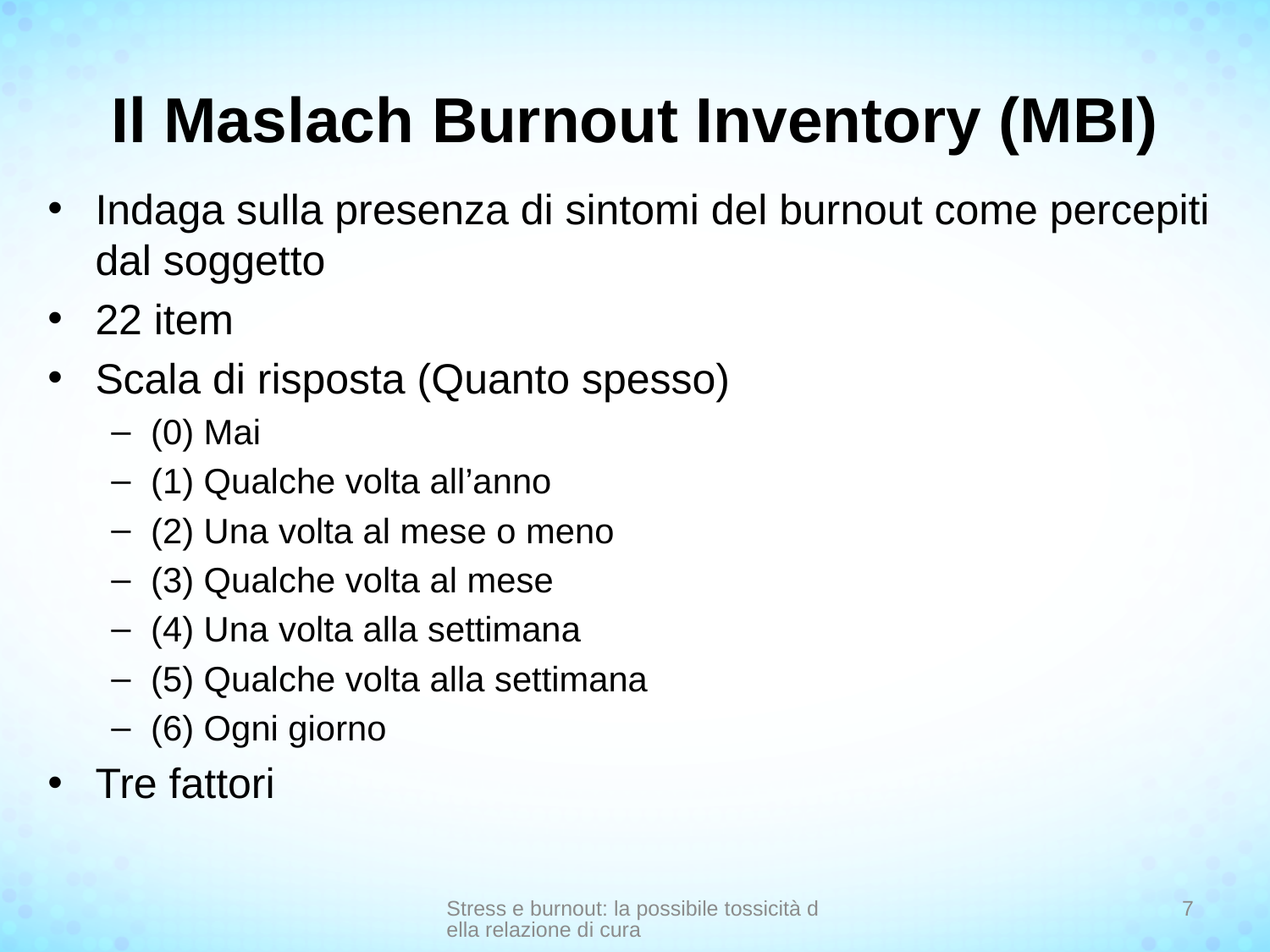

# Il Maslach Burnout Inventory (MBI)
Indaga sulla presenza di sintomi del burnout come percepiti dal soggetto
22 item
Scala di risposta (Quanto spesso)
(0) Mai
(1) Qualche volta all’anno
(2) Una volta al mese o meno
(3) Qualche volta al mese
(4) Una volta alla settimana
(5) Qualche volta alla settimana
(6) Ogni giorno
Tre fattori
Stress e burnout: la possibile tossicità della relazione di cura
7